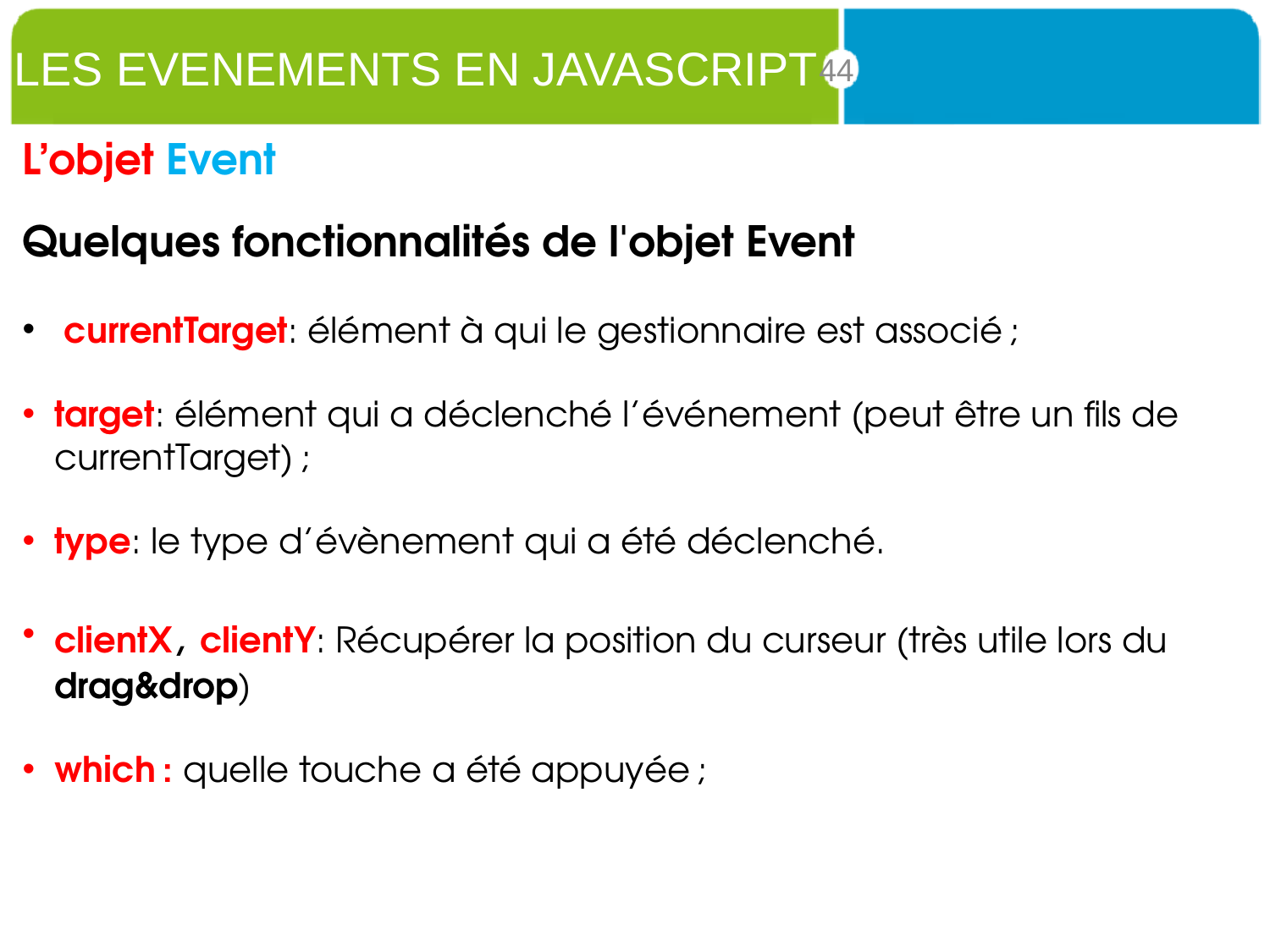

# LES EVENEMENTS EN JAVASCRIPT
44
L’objet Event
Quelques fonctionnalités de l'objet Event
 currentTarget: élément à qui le gestionnaire est associé ;
target: élément qui a déclenché l’événement (peut être un fils de currentTarget) ;
type: le type d’évènement qui a été déclenché.
clientX, clientY: Récupérer la position du curseur (très utile lors du drag&drop)
which : quelle touche a été appuyée ;